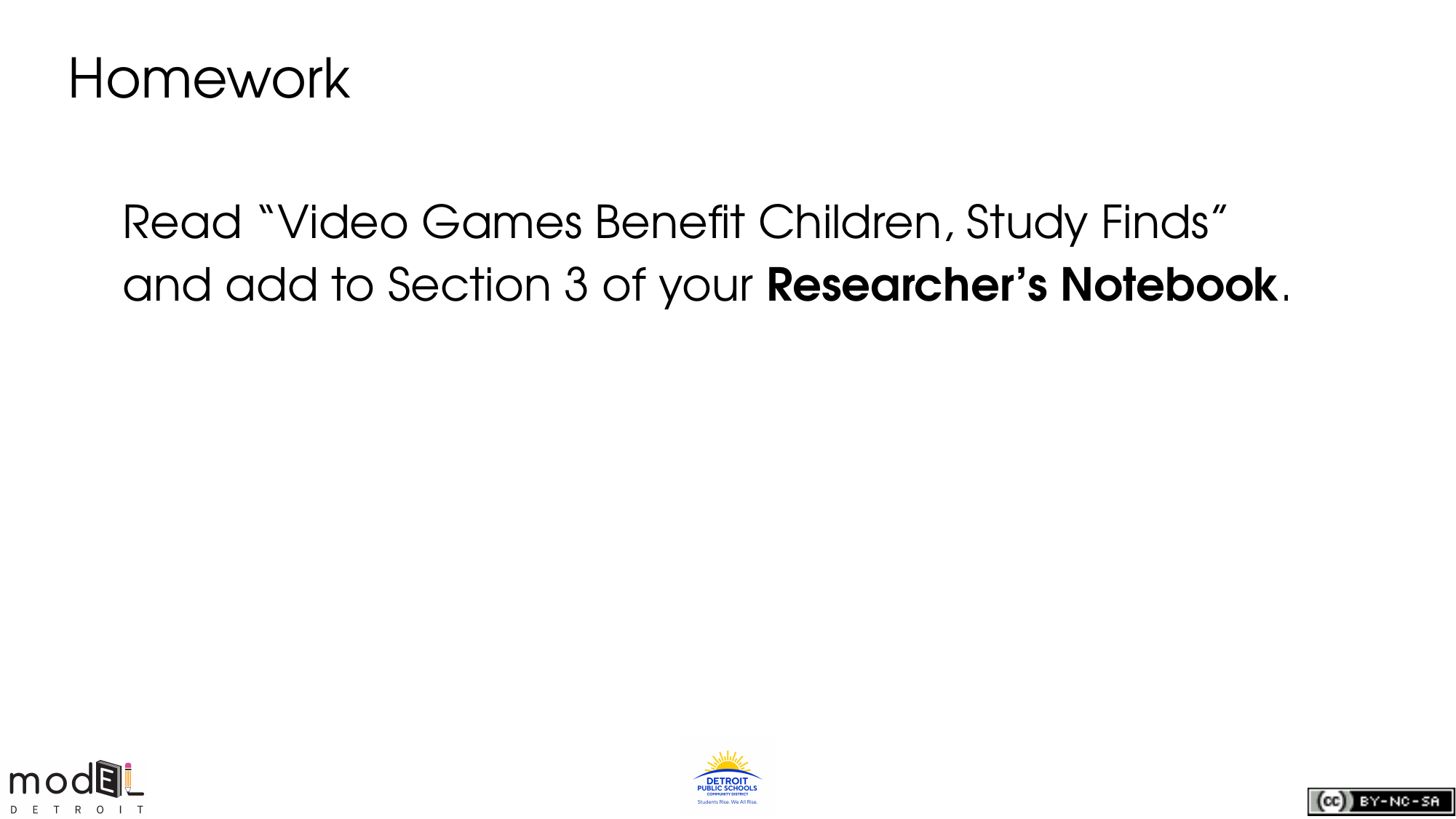

Homework

Read “Video Games Benefit Children, Study Finds” and add to Section 3 of your Researcher’s Notebook.